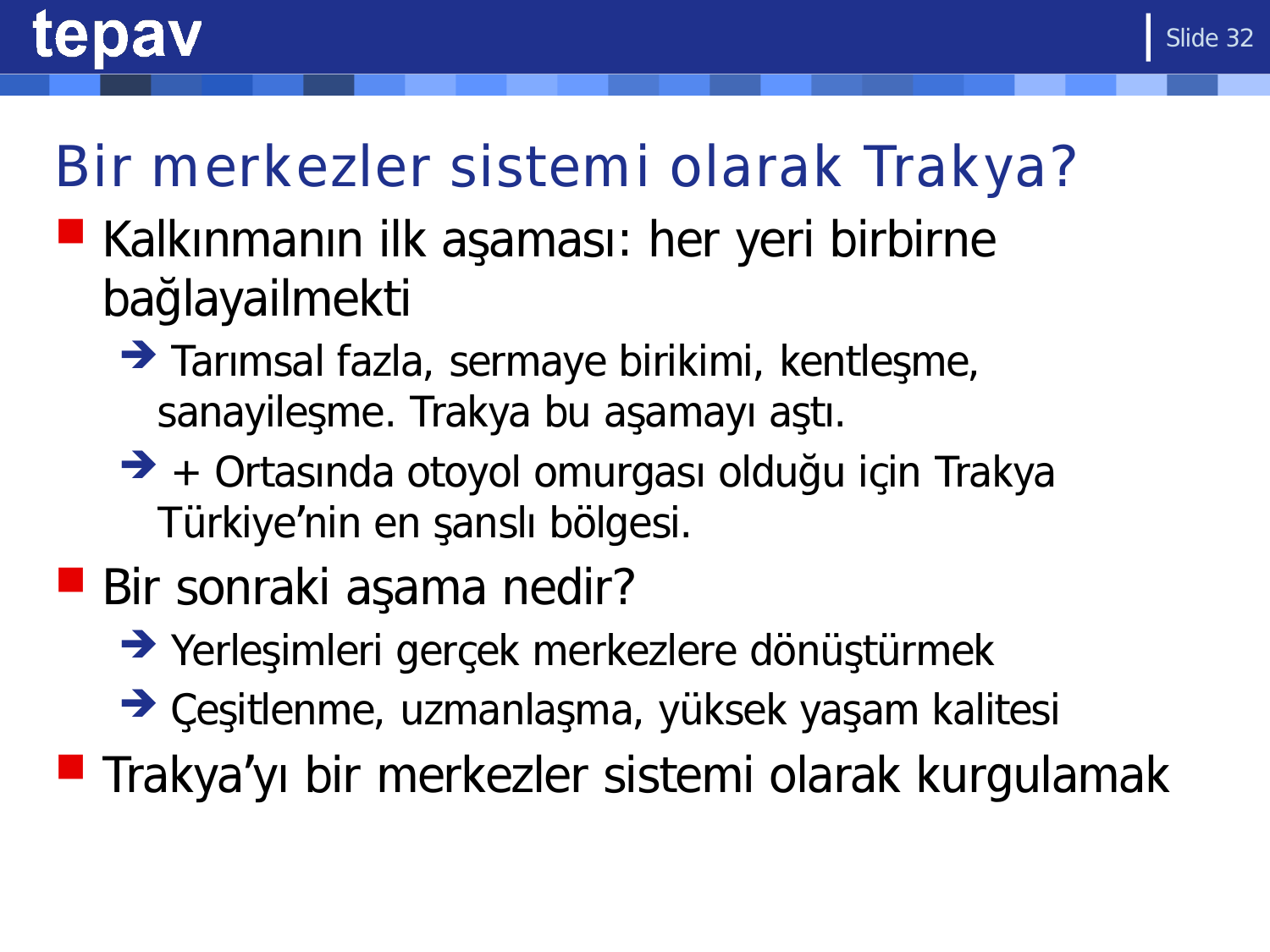

Slide 32
# Bir merkezler sistemi olarak Trakya?
Kalkınmanın ilk aşaması: her yeri birbirne bağlayailmekti
 Tarımsal fazla, sermaye birikimi, kentleşme, sanayileşme. Trakya bu aşamayı aştı.
 + Ortasında otoyol omurgası olduğu için Trakya Türkiye’nin en şanslı bölgesi.
Bir sonraki aşama nedir?
 Yerleşimleri gerçek merkezlere dönüştürmek
 Çeşitlenme, uzmanlaşma, yüksek yaşam kalitesi
Trakya’yı bir merkezler sistemi olarak kurgulamak